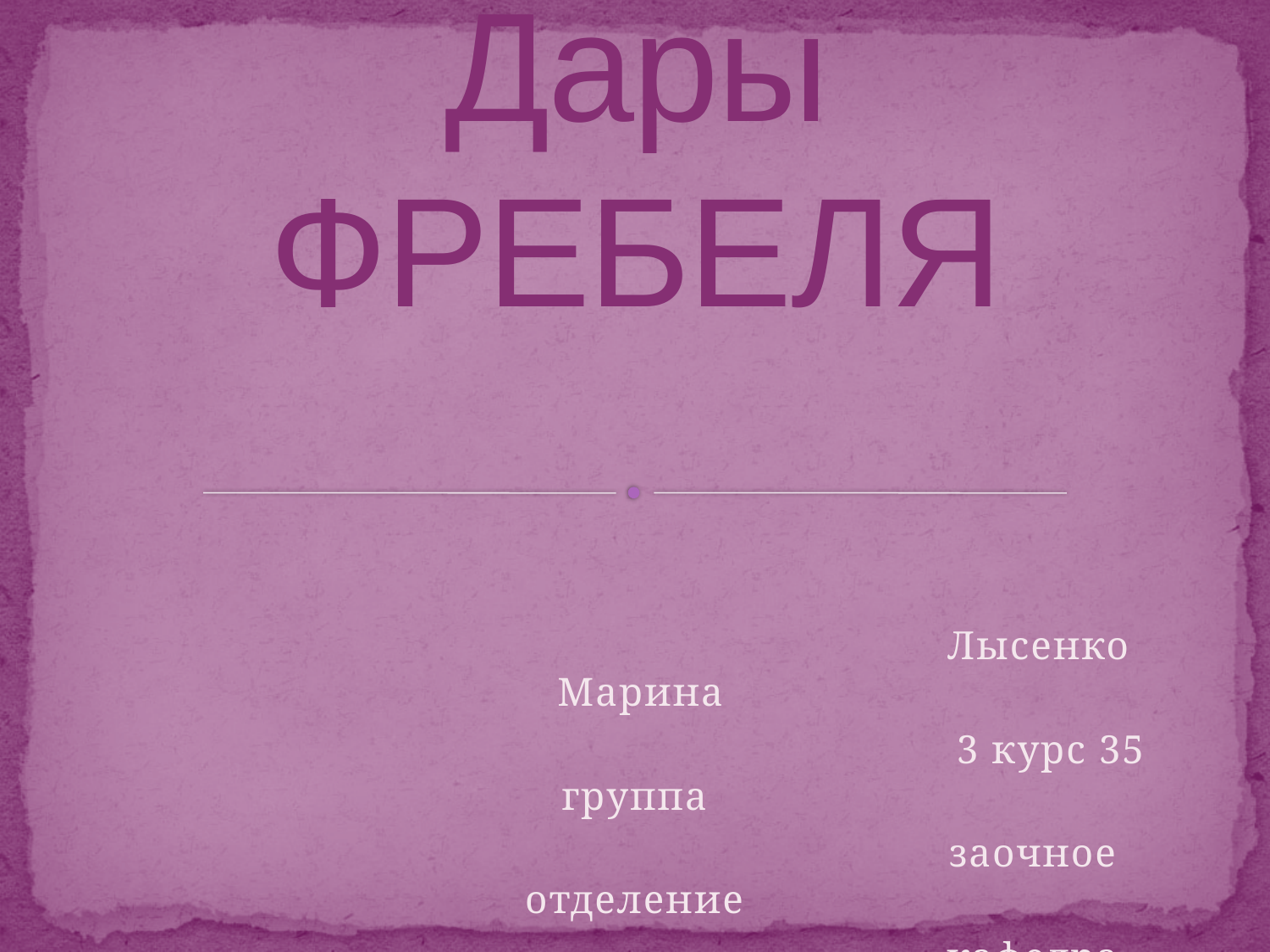

# Дары ФРЕБЕЛЯ
                                                                   Лысенко Марина
                                                                     3 курс 35 группа
                                                                  заочное отделение
                                                                  кафедра логопедии